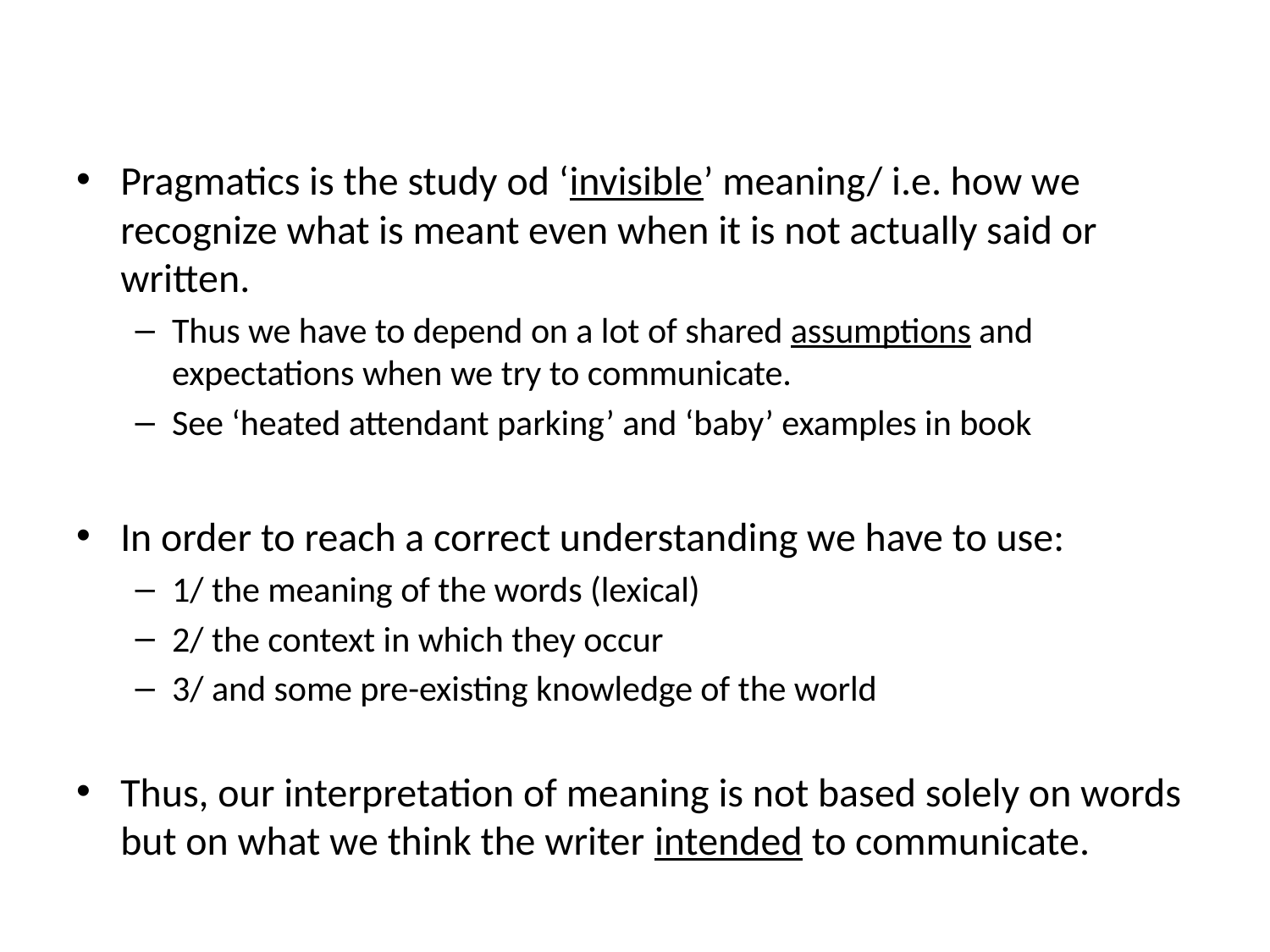

Pragmatics is the study od ‘invisible’ meaning/ i.e. how we recognize what is meant even when it is not actually said or written.
Thus we have to depend on a lot of shared assumptions and expectations when we try to communicate.
See ‘heated attendant parking’ and ‘baby’ examples in book

In order to reach a correct understanding we have to use:
1/ the meaning of the words (lexical)
2/ the context in which they occur
3/ and some pre-existing knowledge of the world

Thus, our interpretation of meaning is not based solely on words but on what we think the writer intended to communicate.